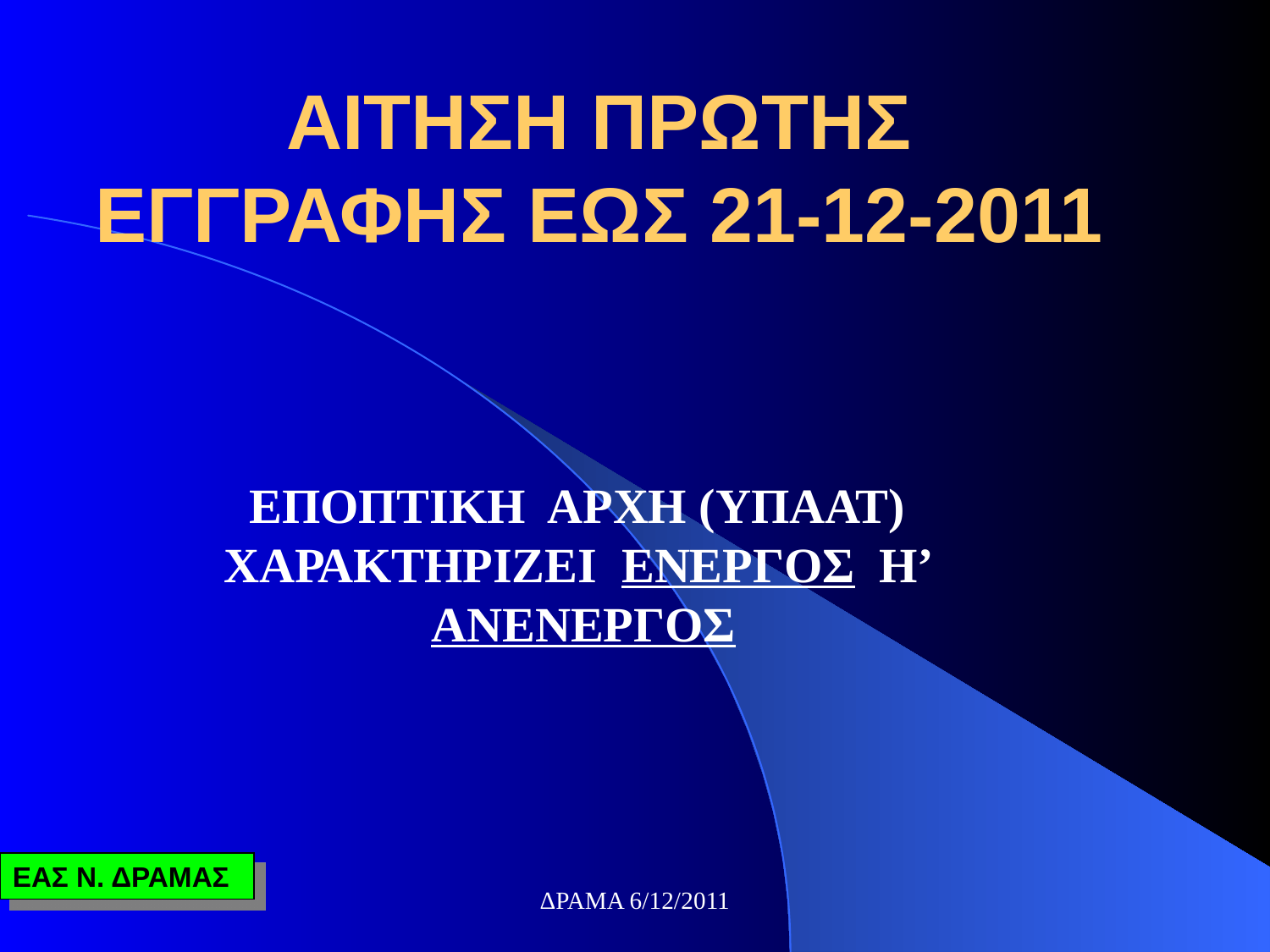

# ΑΙΤΗΣΗ ΠΡΩΤΗΣ ΕΓΓΡΑΦΗΣ ΕΩΣ 21-12-2011
ΕΠΟΠΤΙΚΗ  ΑΡΧΗ (ΥΠΑΑΤ)  ΧΑΡΑΚΤΗΡΙΖΕΙ  ΕΝΕΡΓΟΣ  Η’  ΑΝΕΝΕΡΓΟΣ
ΔΡΑΜΑ 6/12/2011